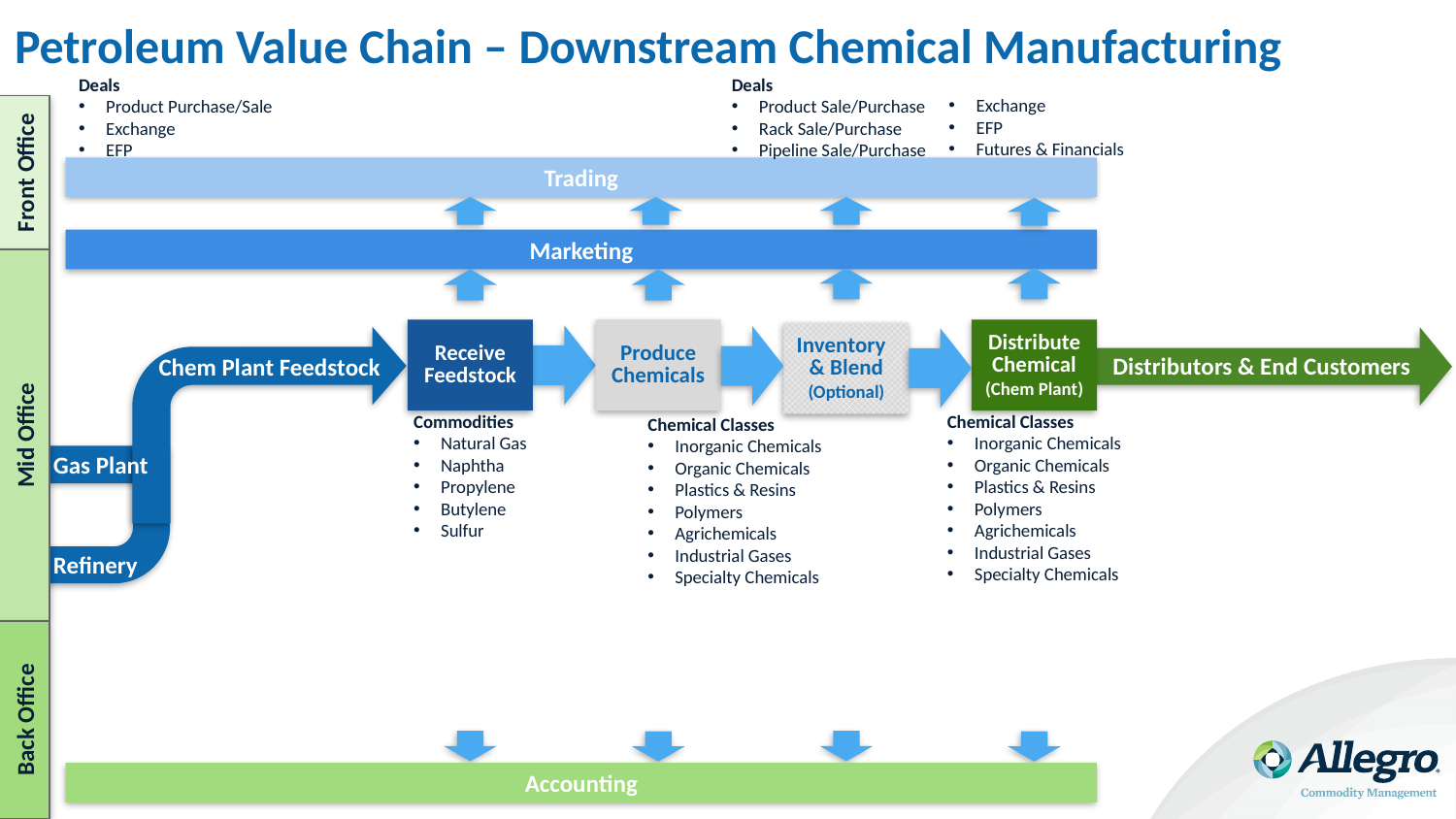

# Petroleum Value Chain – Downstream Chemical Manufacturing
Deals
Product Sale/Purchase
Rack Sale/Purchase
Pipeline Sale/Purchase
Deals
Product Purchase/Sale
Exchange
EFP
Exchange
EFP
Futures & Financials

Front Office
Trading

Marketing

Produce
Chemicals
Receive
Feedstock
Distribute
Chemical
(Chem Plant)
Inventory
& Blend
(Optional)

Distributors & End Customers
Chem Plant Feedstock
Commodities
Natural Gas
Naphtha
Propylene
Butylene
Sulfur
Chemical Classes
Inorganic Chemicals
Organic Chemicals
Plastics & Resins
Polymers
Agrichemicals
Industrial Gases
Specialty Chemicals
Chemical Classes
Inorganic Chemicals
Organic Chemicals
Plastics & Resins
Polymers
Agrichemicals
Industrial Gases
Specialty Chemicals
Mid Office

Gas Plant
Refinery
Back Office

Accounting